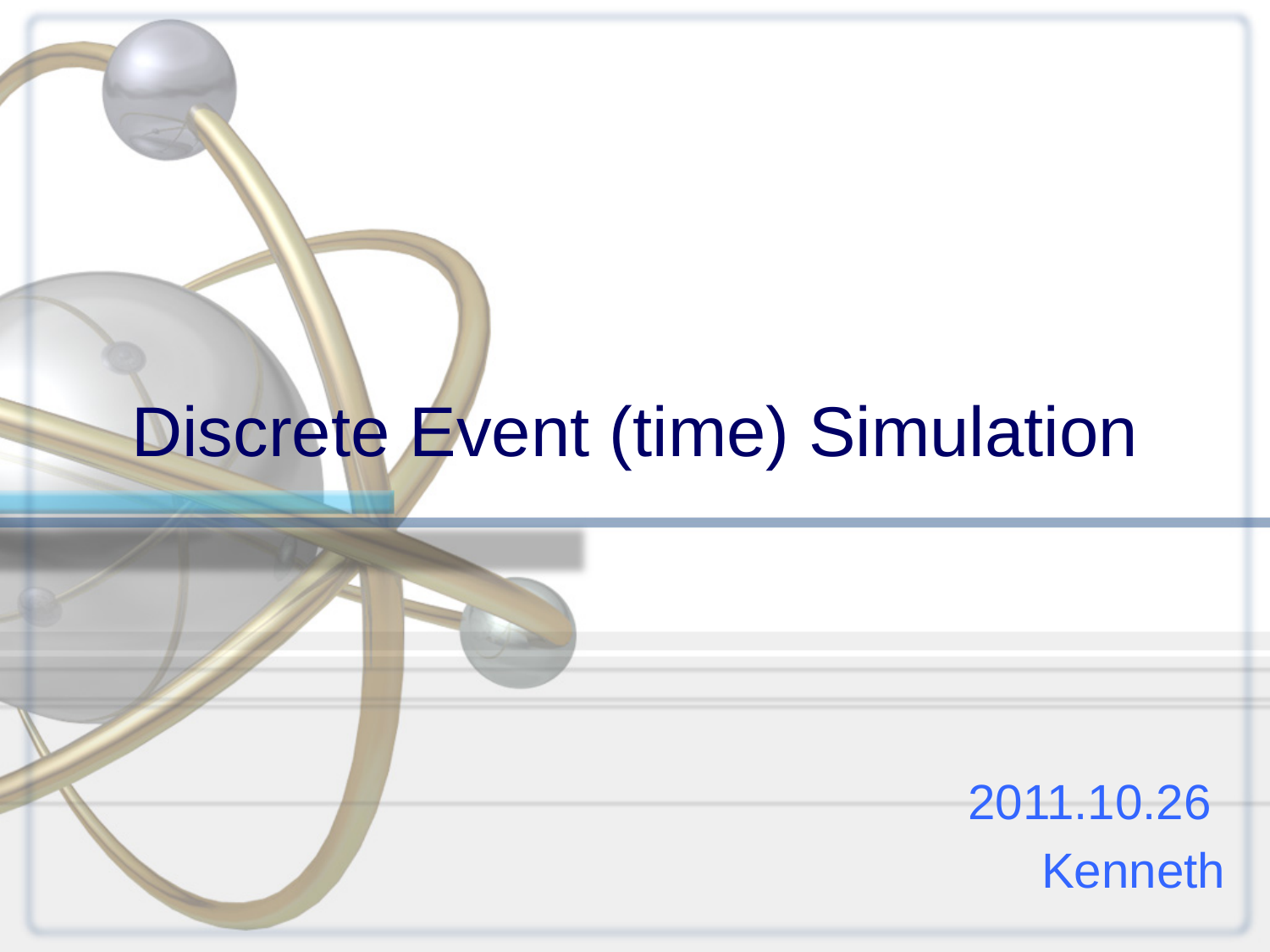

# Discrete Event (time) Simulation
2011.10.26
Kenneth